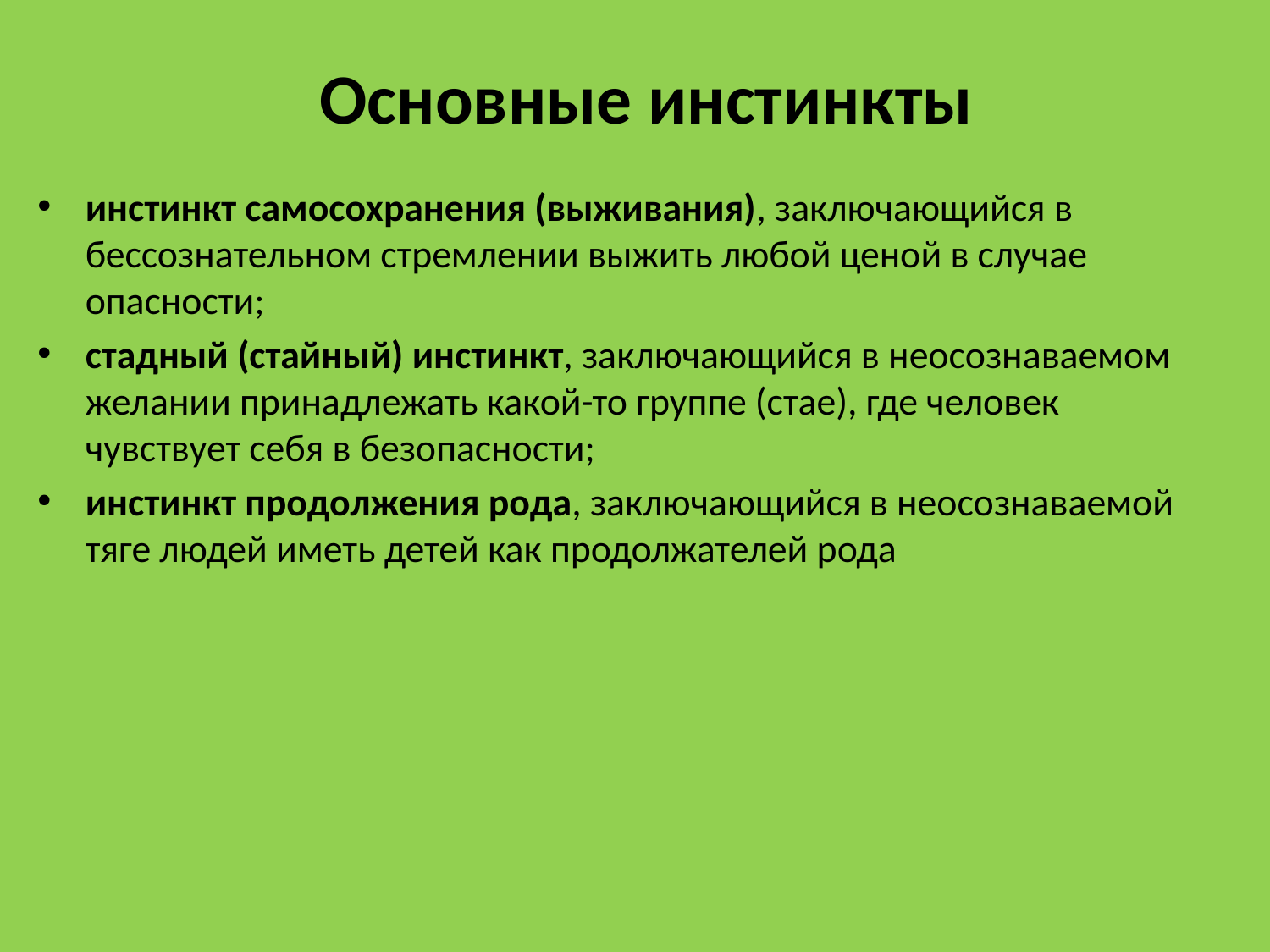

# Основные инстинкты
инстинкт самосохранения (выживания), заключающийся в бессознательном стремлении выжить любой ценой в случае опасности;
стадный (стайный) инстинкт, заключающийся в неосознаваемом желании принадлежать какой-то группе (стае), где человек чувствует себя в безопасности;
инстинкт продолжения рода, заключающийся в неосознаваемой тяге людей иметь детей как продолжателей рода